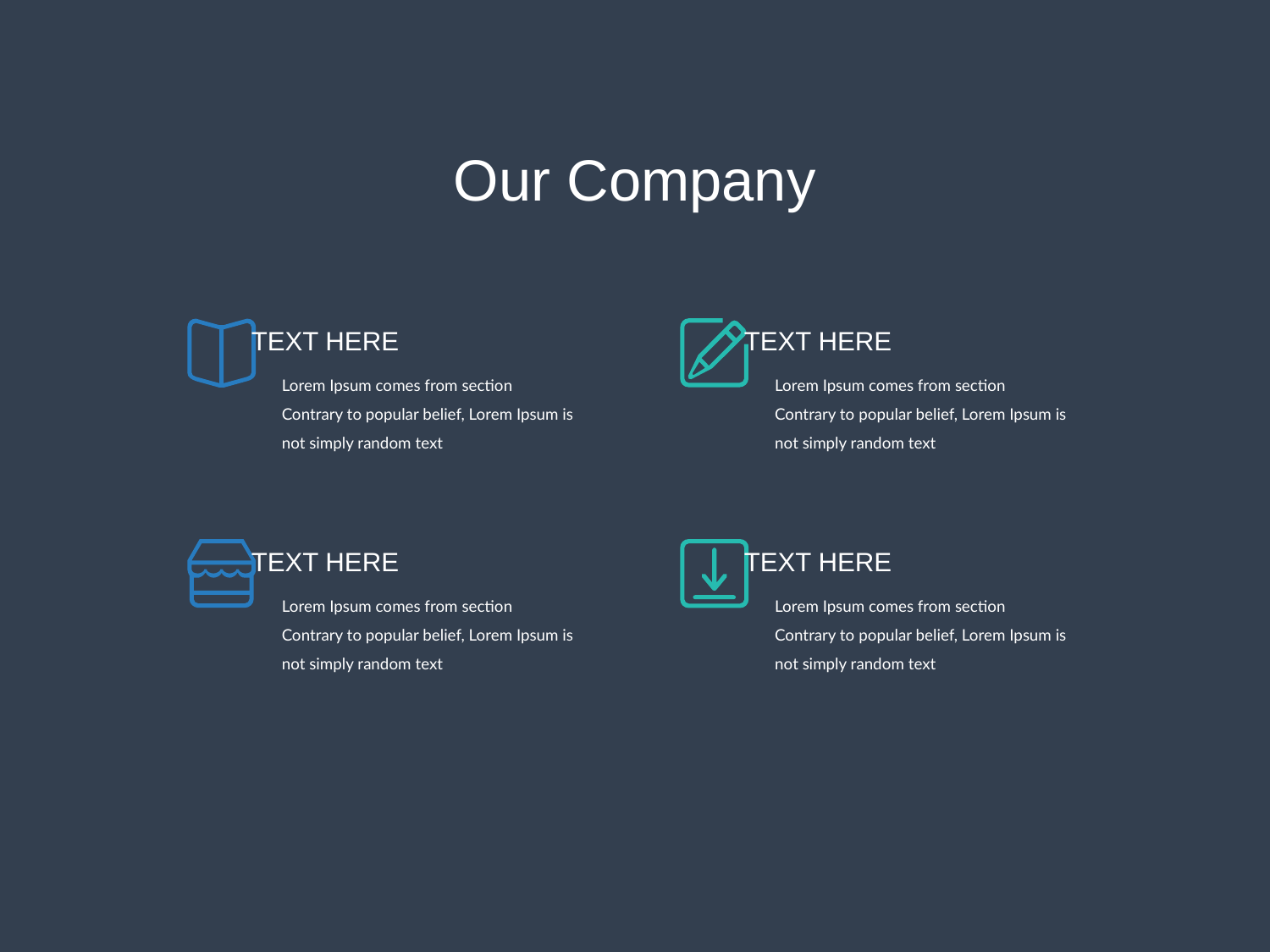

Our Company

TEXT HERE
TEXT HERE

Lorem Ipsum comes from section Contrary to popular belief, Lorem Ipsum is not simply random text
Lorem Ipsum comes from section Contrary to popular belief, Lorem Ipsum is not simply random text

TEXT HERE

TEXT HERE
Lorem Ipsum comes from section Contrary to popular belief, Lorem Ipsum is not simply random text
Lorem Ipsum comes from section Contrary to popular belief, Lorem Ipsum is not simply random text